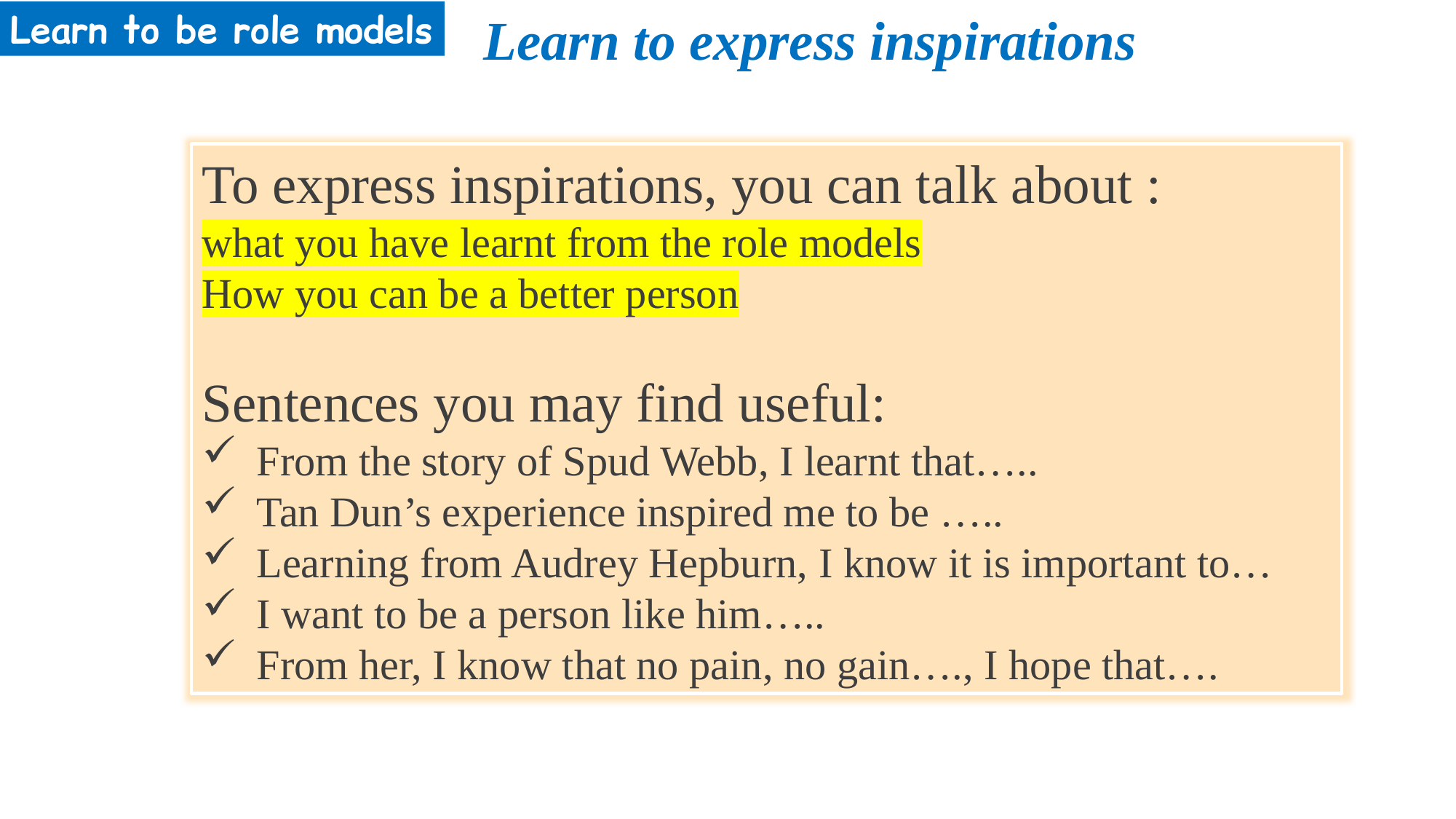

Learn to express inspirations
Learn to be role models
To express inspirations, you can talk about :
what you have learnt from the role models
How you can be a better person

Sentences you may find useful:
From the story of Spud Webb, I learnt that…..
Tan Dun’s experience inspired me to be …..
Learning from Audrey Hepburn, I know it is important to…
I want to be a person like him…..
From her, I know that no pain, no gain…., I hope that….